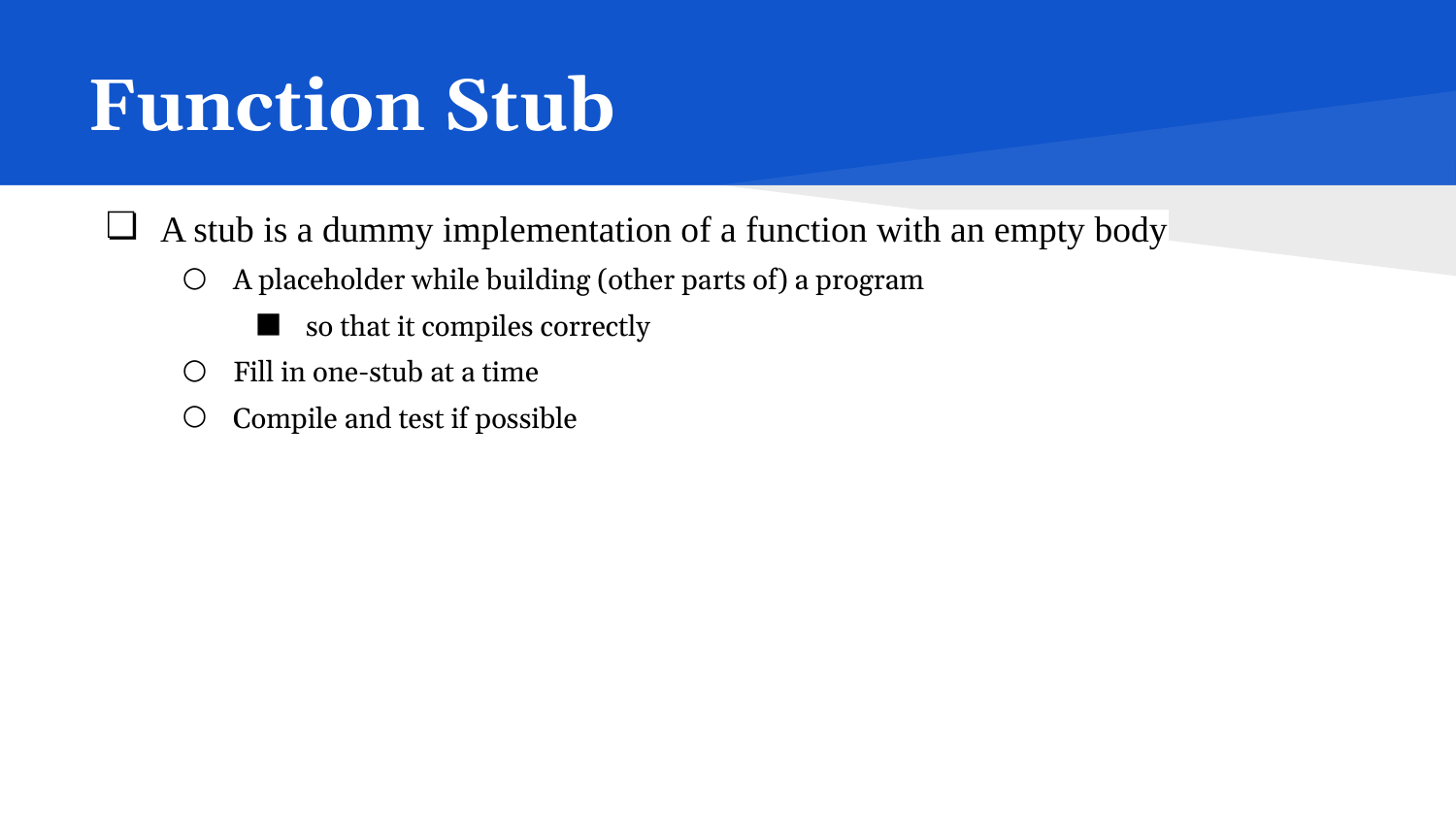

# Function Stub
A stub is a dummy implementation of a function with an empty body
A placeholder while building (other parts of) a program
so that it compiles correctly
Fill in one-stub at a time
Compile and test if possible